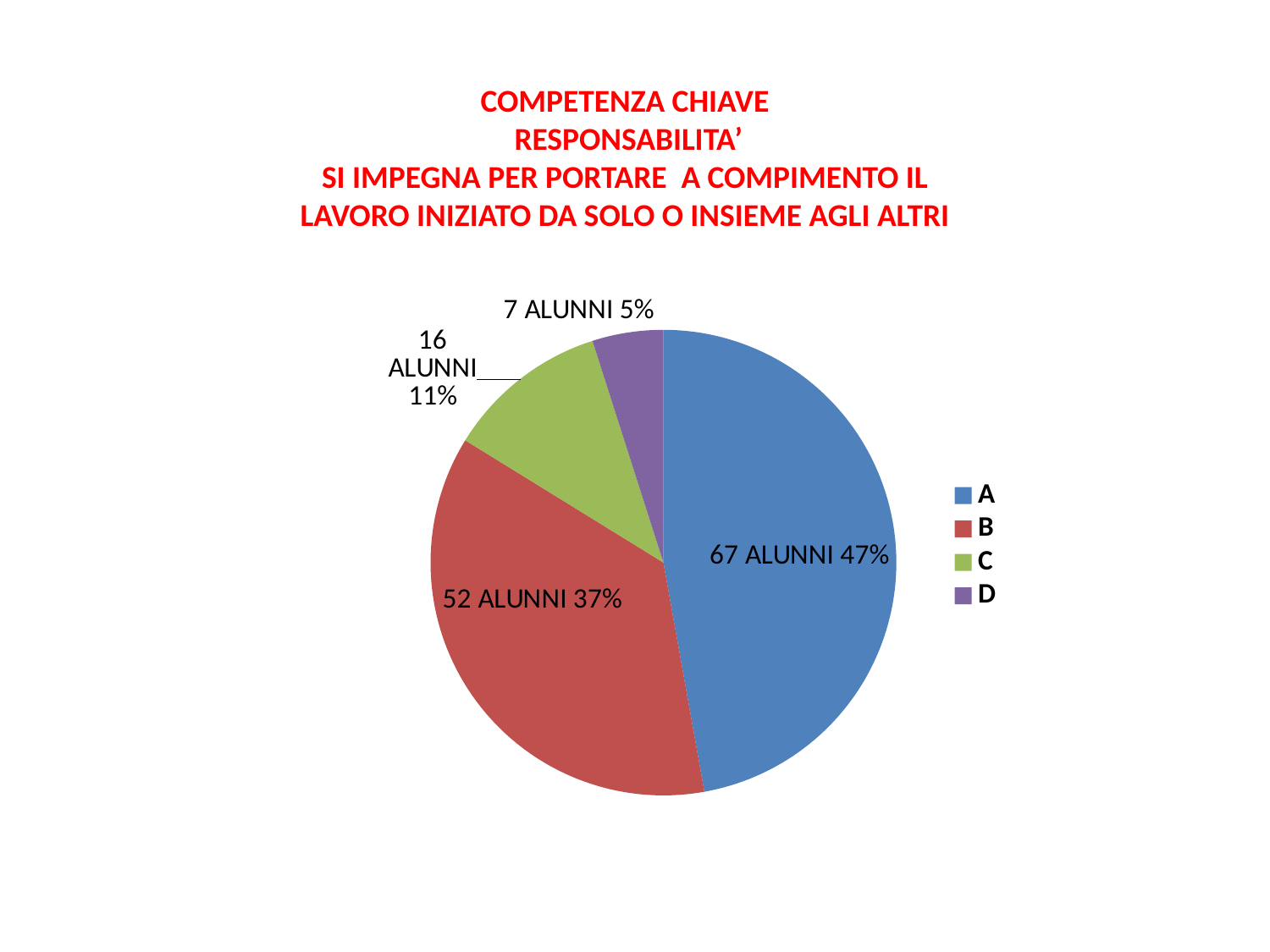

COMPETENZA CHIAVE
 RESPONSABILITA’
SI IMPEGNA PER PORTARE  A COMPIMENTO IL LAVORO INIZIATO DA SOLO O INSIEME AGLI ALTRI

### Chart

| Category |  |
|---|---|
| A | 67.0 |
| B | 52.0 |
| C | 16.0 |
| D | 7.0 |